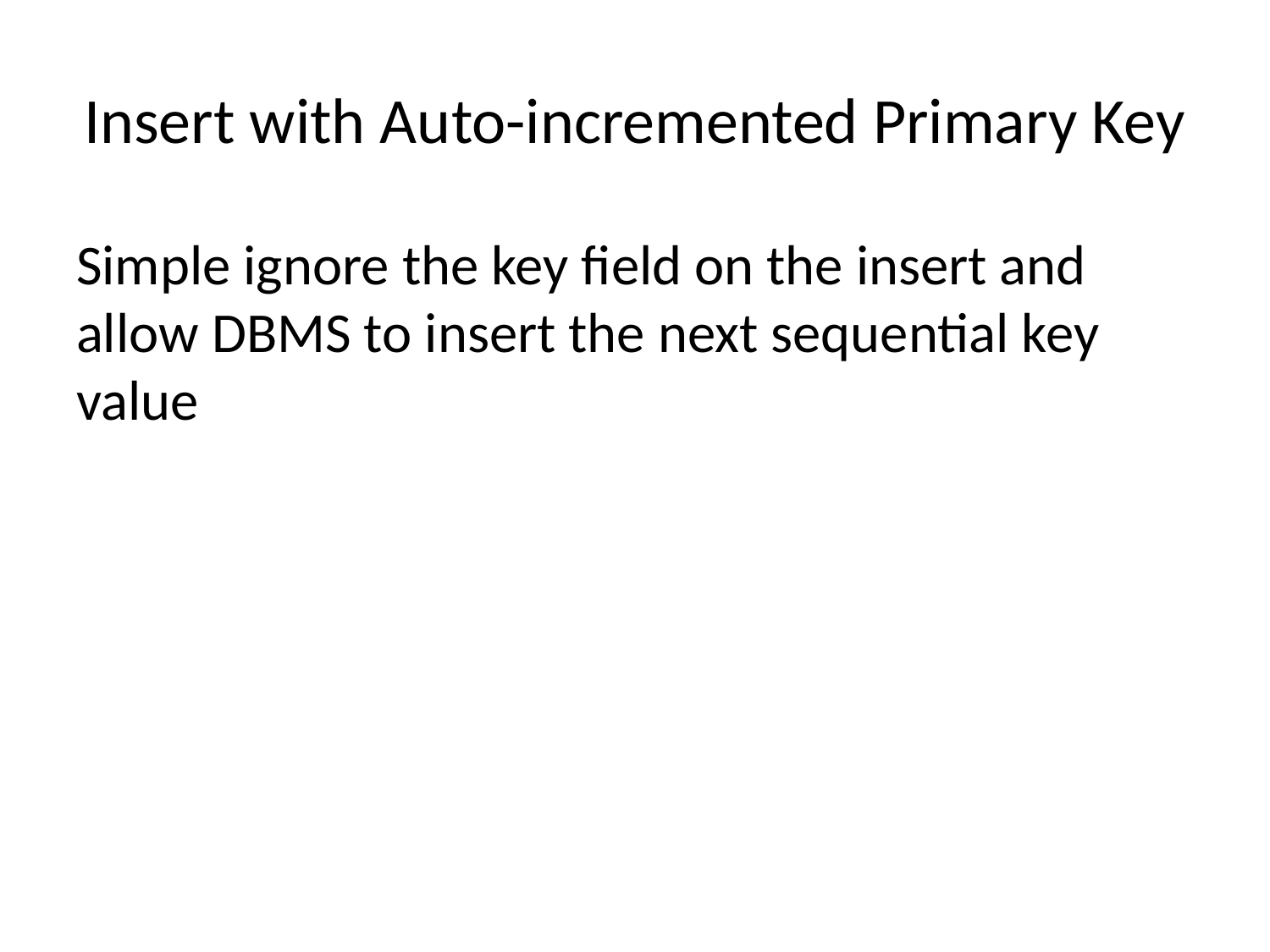

# Insert with Auto-incremented Primary Key
Simple ignore the key field on the insert and allow DBMS to insert the next sequential key value